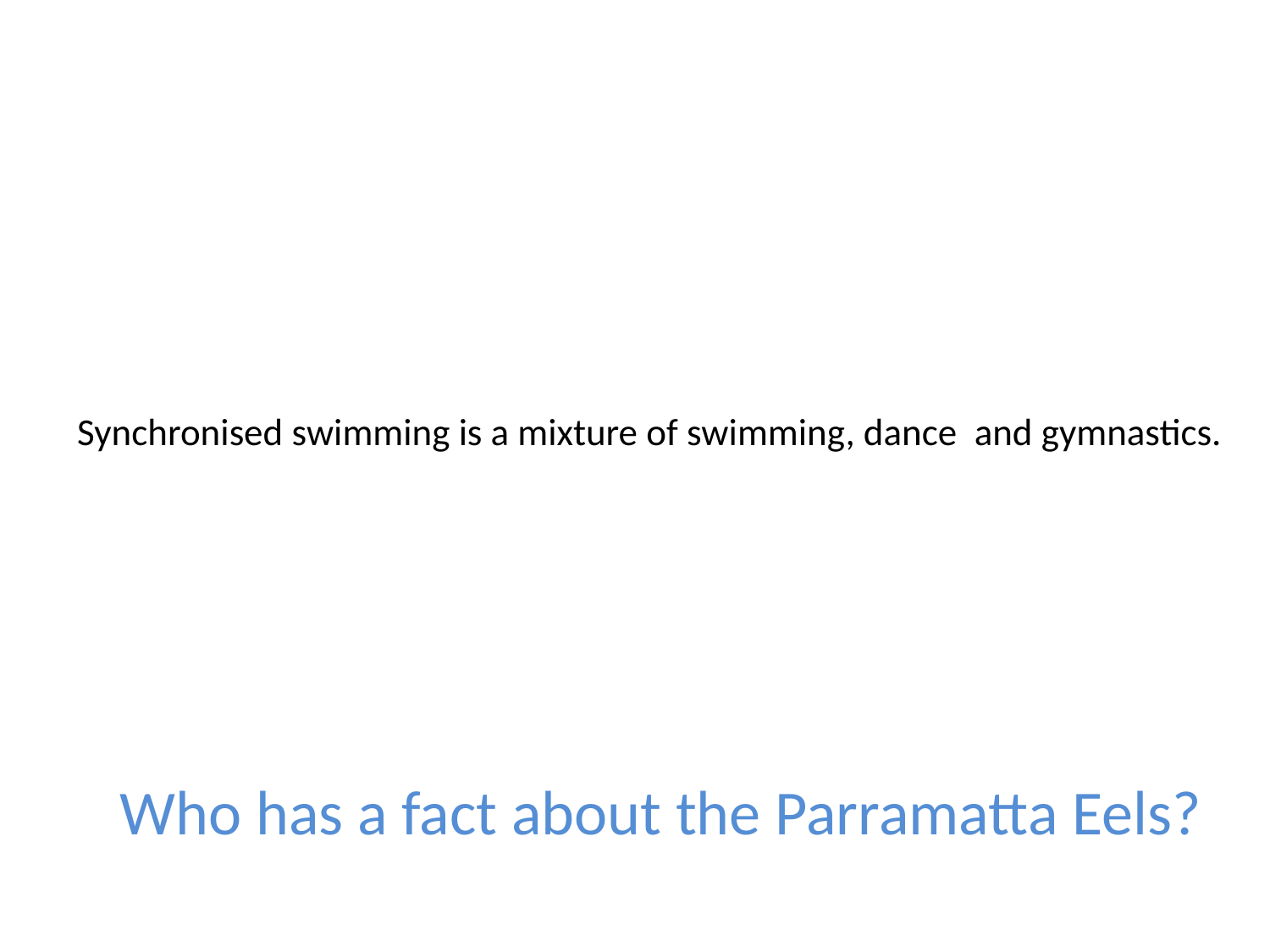

# Synchronised swimming is a mixture of swimming, dance  and gymnastics.
Who has a fact about the Parramatta Eels?